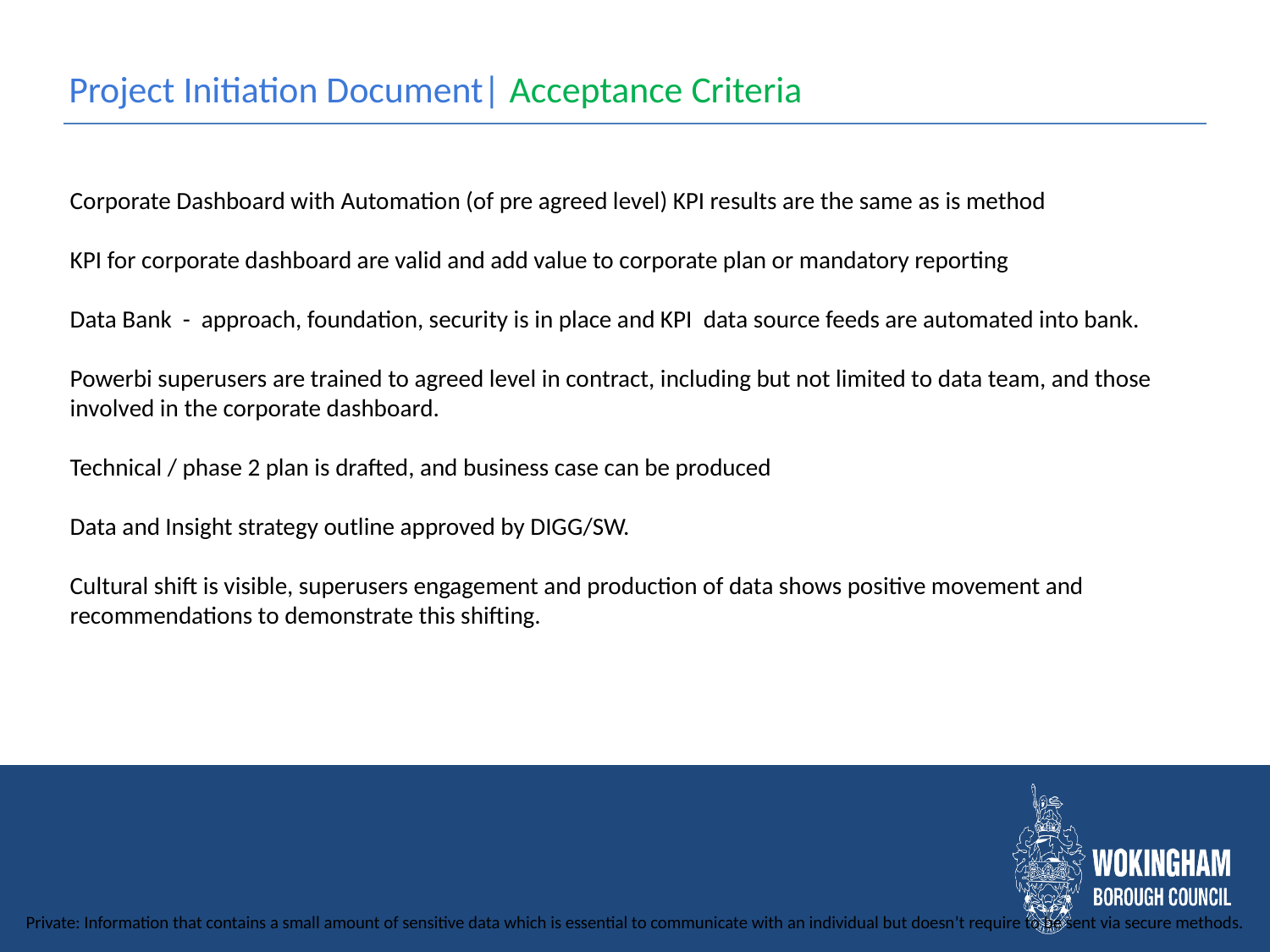

Project Initiation Document| Acceptance Criteria

Corporate Dashboard with Automation (of pre agreed level) KPI results are the same as is method

KPI for corporate dashboard are valid and add value to corporate plan or mandatory reporting

Data Bank  -  approach, foundation, security is in place and KPI  data source feeds are automated into bank.

Powerbi superusers are trained to agreed level in contract, including but not limited to data team, and those involved in the corporate dashboard.

Technical / phase 2 plan is drafted, and business case can be produced

Data and Insight strategy outline approved by DIGG/SW.

Cultural shift is visible, superusers engagement and production of data shows positive movement and recommendations to demonstrate this shifting.